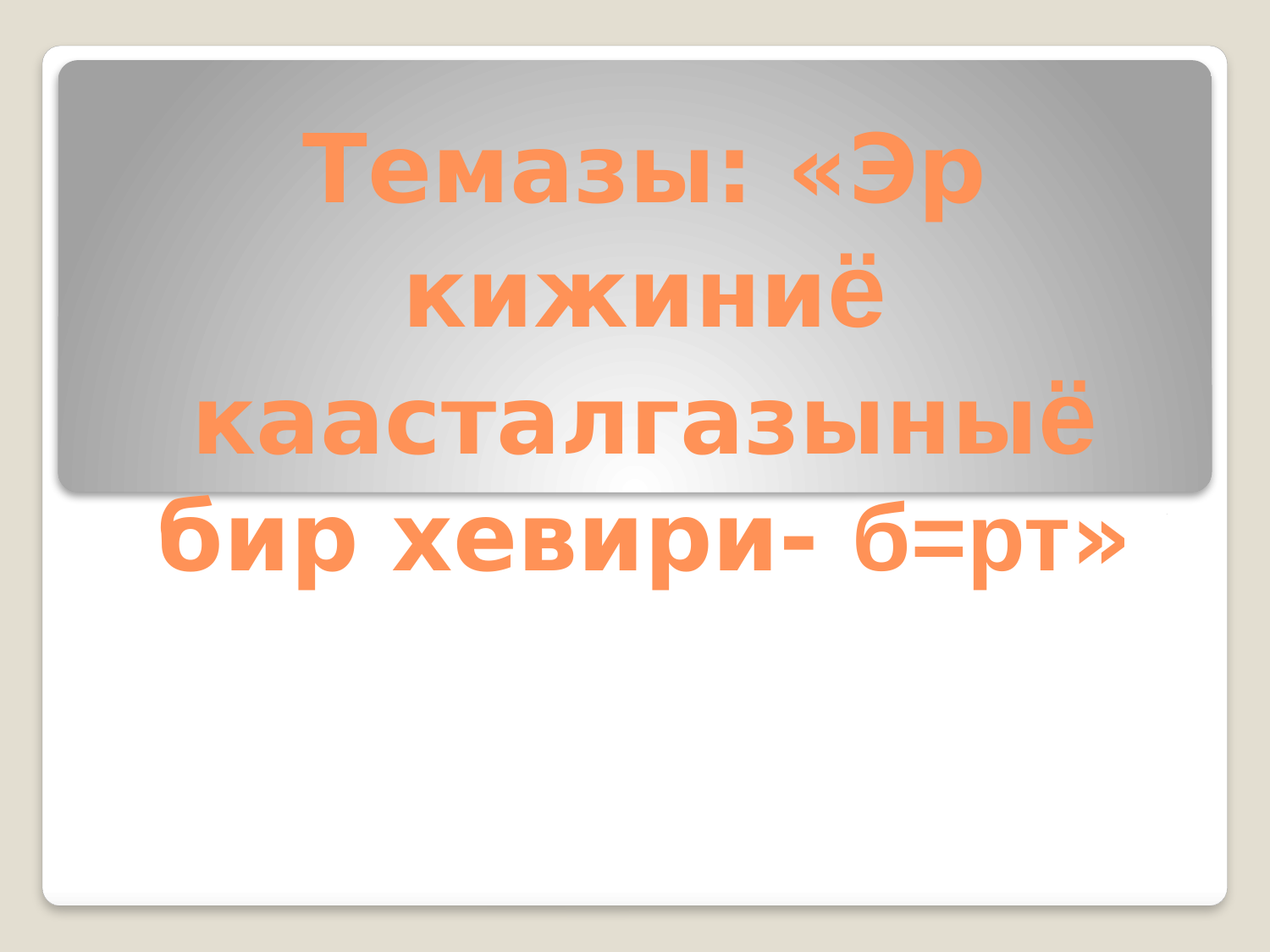

# Темазы: «Эр кижиниё каасталгазыныё бир хевири- б=рт»
.